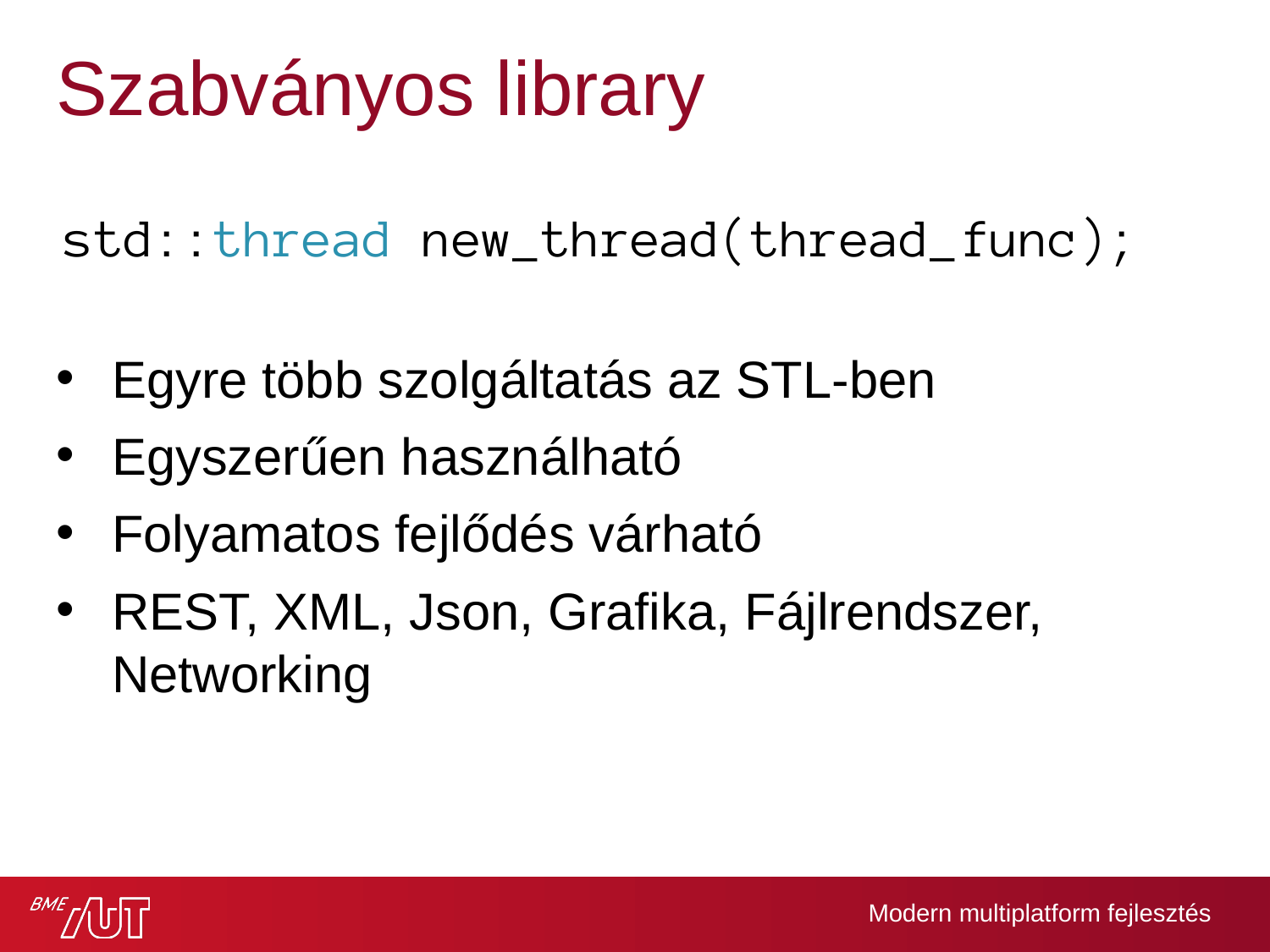

# Szabványos library
std::thread new_thread(thread_func);
Egyre több szolgáltatás az STL-ben
Egyszerűen használható
Folyamatos fejlődés várható
REST, XML, Json, Grafika, Fájlrendszer, Networking
Modern multiplatform fejlesztés